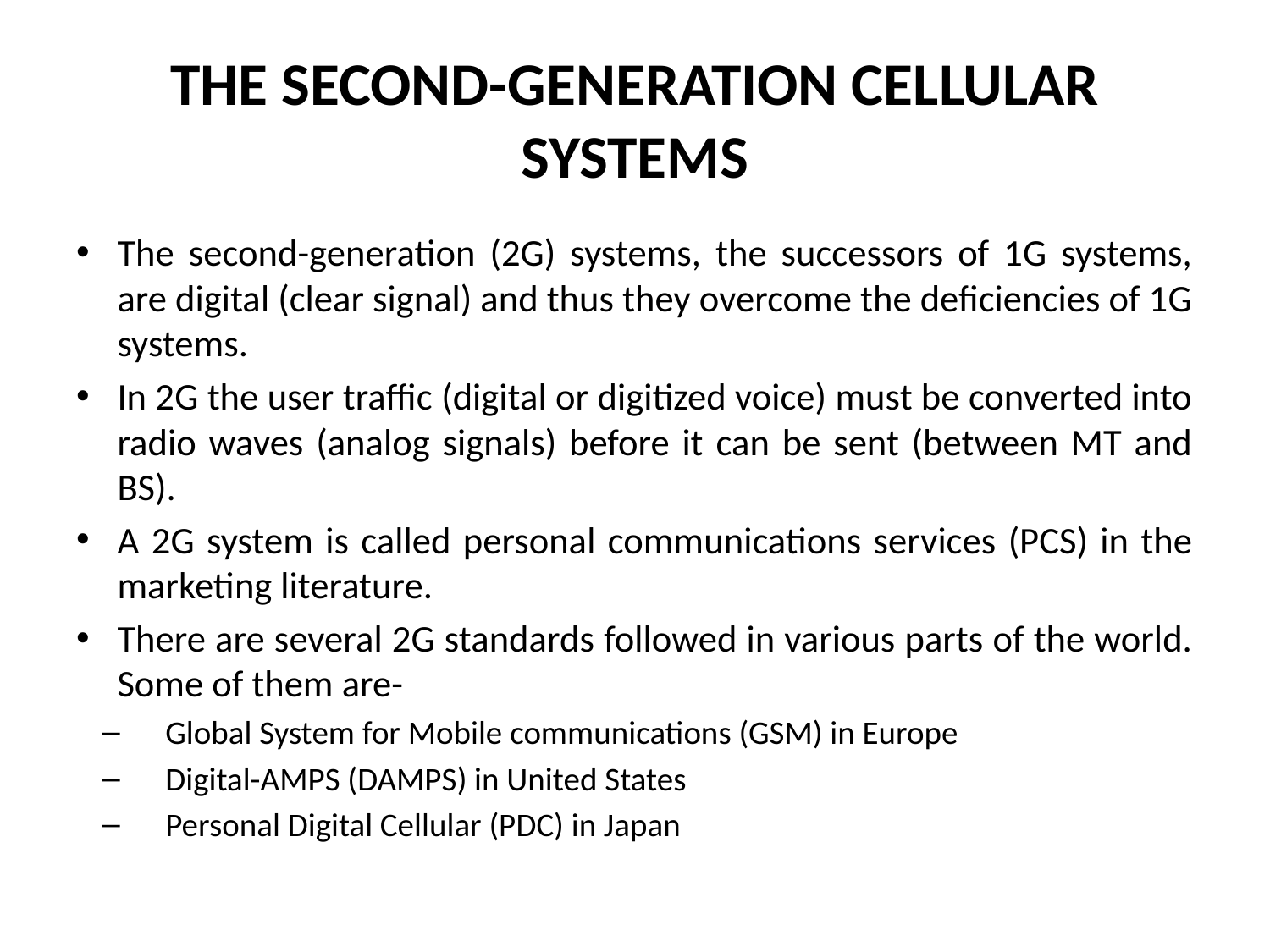

# THE SECOND-GENERATION CELLULAR SYSTEMS
The second-generation (2G) systems, the successors of 1G systems, are digital (clear signal) and thus they overcome the deficiencies of 1G systems.
In 2G the user traffic (digital or digitized voice) must be converted into radio waves (analog signals) before it can be sent (between MT and BS).
A 2G system is called personal communications services (PCS) in the marketing literature.
There are several 2G standards followed in various parts of the world. Some of them are-
Global System for Mobile communications (GSM) in Europe
Digital-AMPS (DAMPS) in United States
Personal Digital Cellular (PDC) in Japan